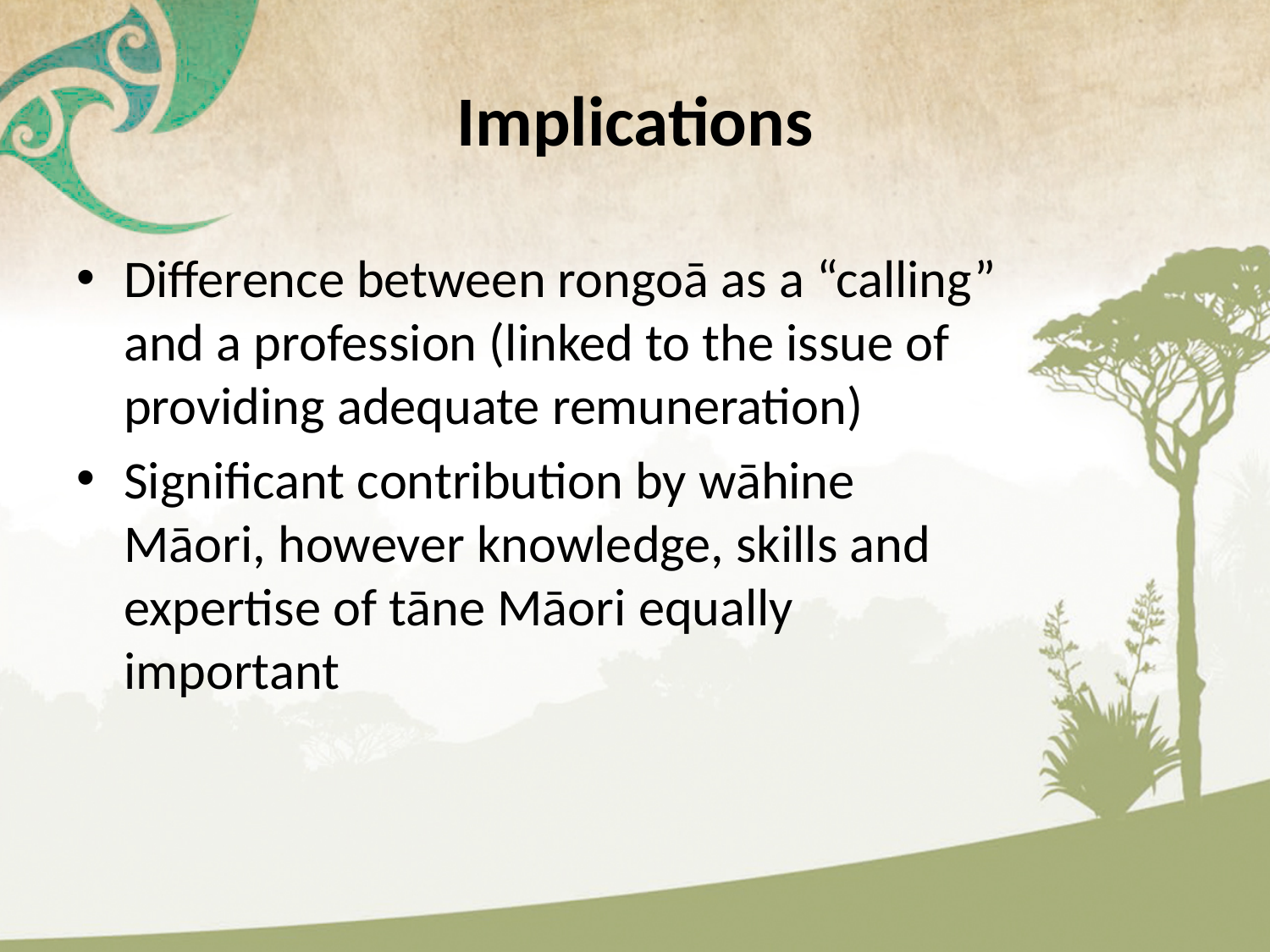

# Implications
Difference between rongoā as a “calling” and a profession (linked to the issue of providing adequate remuneration)
Significant contribution by wāhine Māori, however knowledge, skills and expertise of tāne Māori equally important